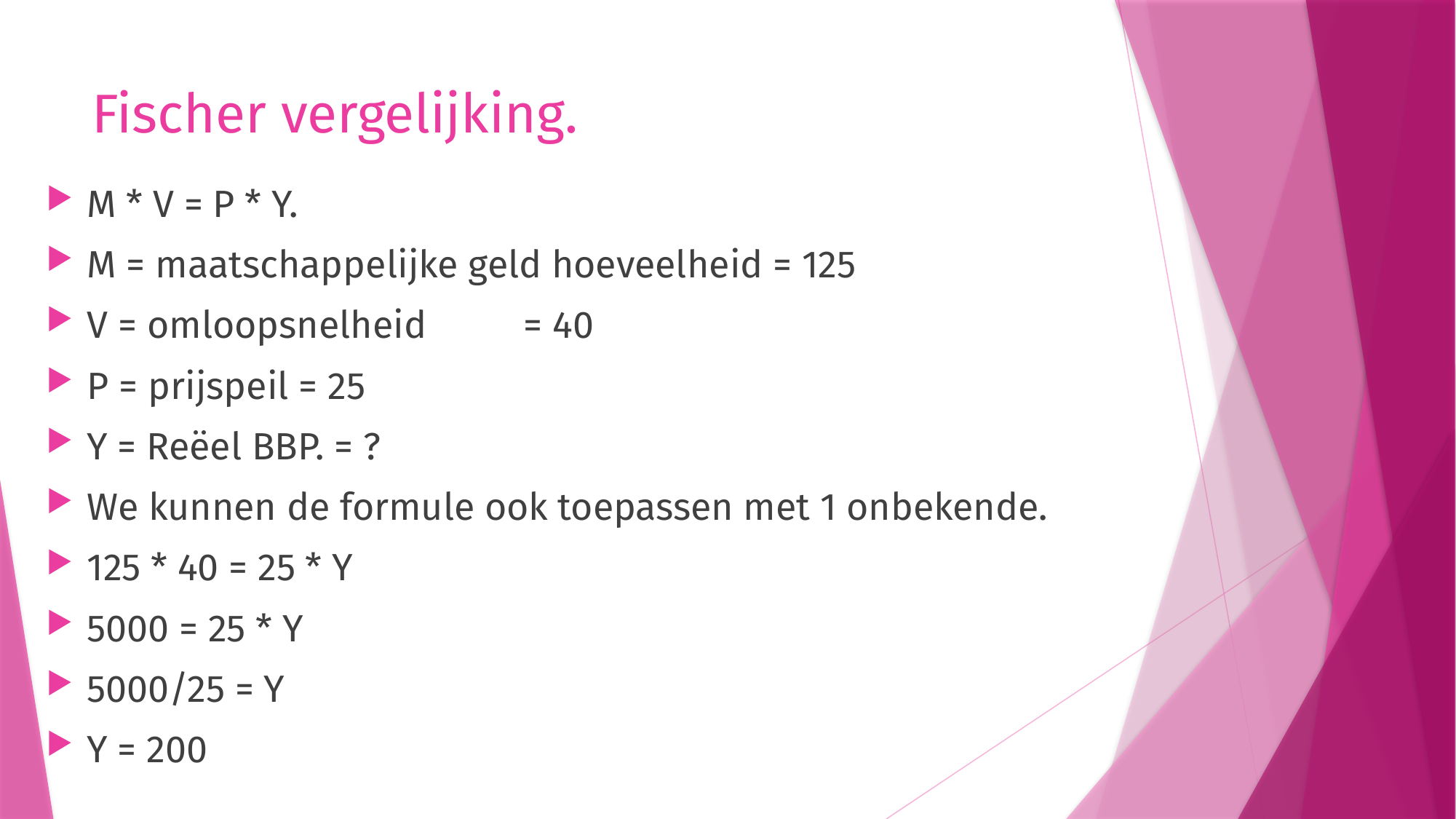

# Fischer vergelijking.
M * V = P * Y.
M = maatschappelijke geld hoeveelheid = 125
V = omloopsnelheid	= 40
P = prijspeil = 25
Y = Reëel BBP. = ?
We kunnen de formule ook toepassen met 1 onbekende.
125 * 40 = 25 * Y
5000 = 25 * Y
5000/25 = Y
Y = 200